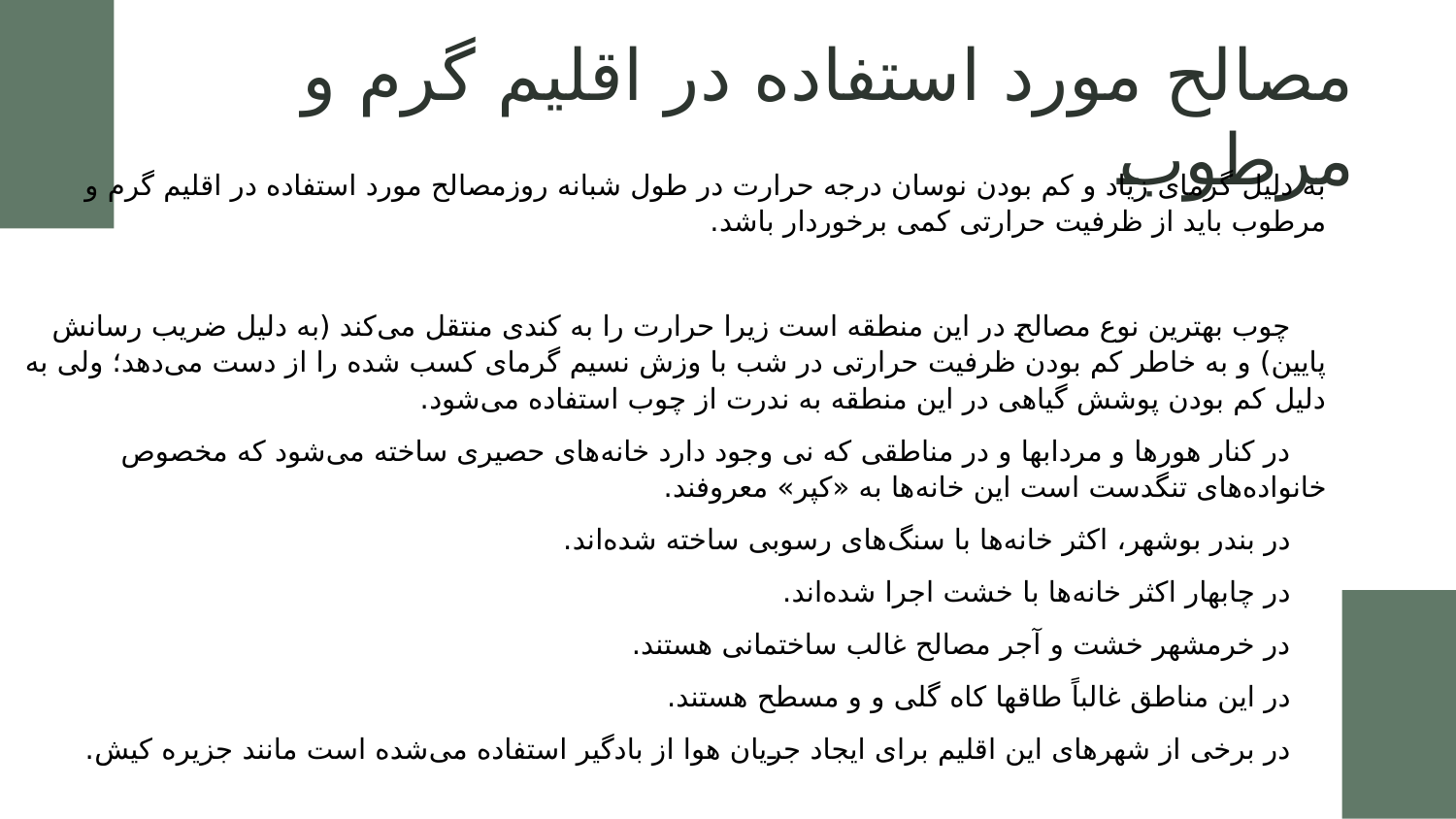

# مصالح مورد استفاده در اقلیم گرم و مرطوب
به دلیل گرمای زیاد و کم بودن نوسان درجه حرارت در طول شبانه روزمصالح مورد استفاده در اقلیم گرم و مرطوب باید از ظرفیت حرارتی کمی برخوردار باشد.

    چوب بهترین نوع مصالح در این منطقه است زیرا حرارت را به کندی منتقل می‌کند (به دلیل ضریب رسانش پایین) و به خاطر کم بودن ظرفیت حرارتی در شب با وزش نسیم گرمای کسب شده را از دست می‌دهد؛ ولی به دلیل کم بودن پوشش گیاهی در این منطقه به ندرت از چوب استفاده می‌شود.
    در کنار هورها و مردابها و در مناطقی که نی وجود دارد خانه‌های حصیری ساخته می‌شود که مخصوص خانواده‌های تنگدست است این خانه‌ها به «کپر» معروفند.
    در بندر بوشهر، اکثر خانه‌ها با سنگ‌های رسوبی ساخته شده‌اند.
    در چابهار اکثر خانه‌ها با خشت اجرا شده‌اند.
    در خرمشهر خشت و آجر مصالح غالب ساختمانی هستند.
    در این مناطق غالباً طاقها کاه گلی و و مسطح هستند.
    در برخی از شهرهای این اقلیم برای ایجاد جریان هوا از بادگیر استفاده می‌شده است مانند جزیره کیش.